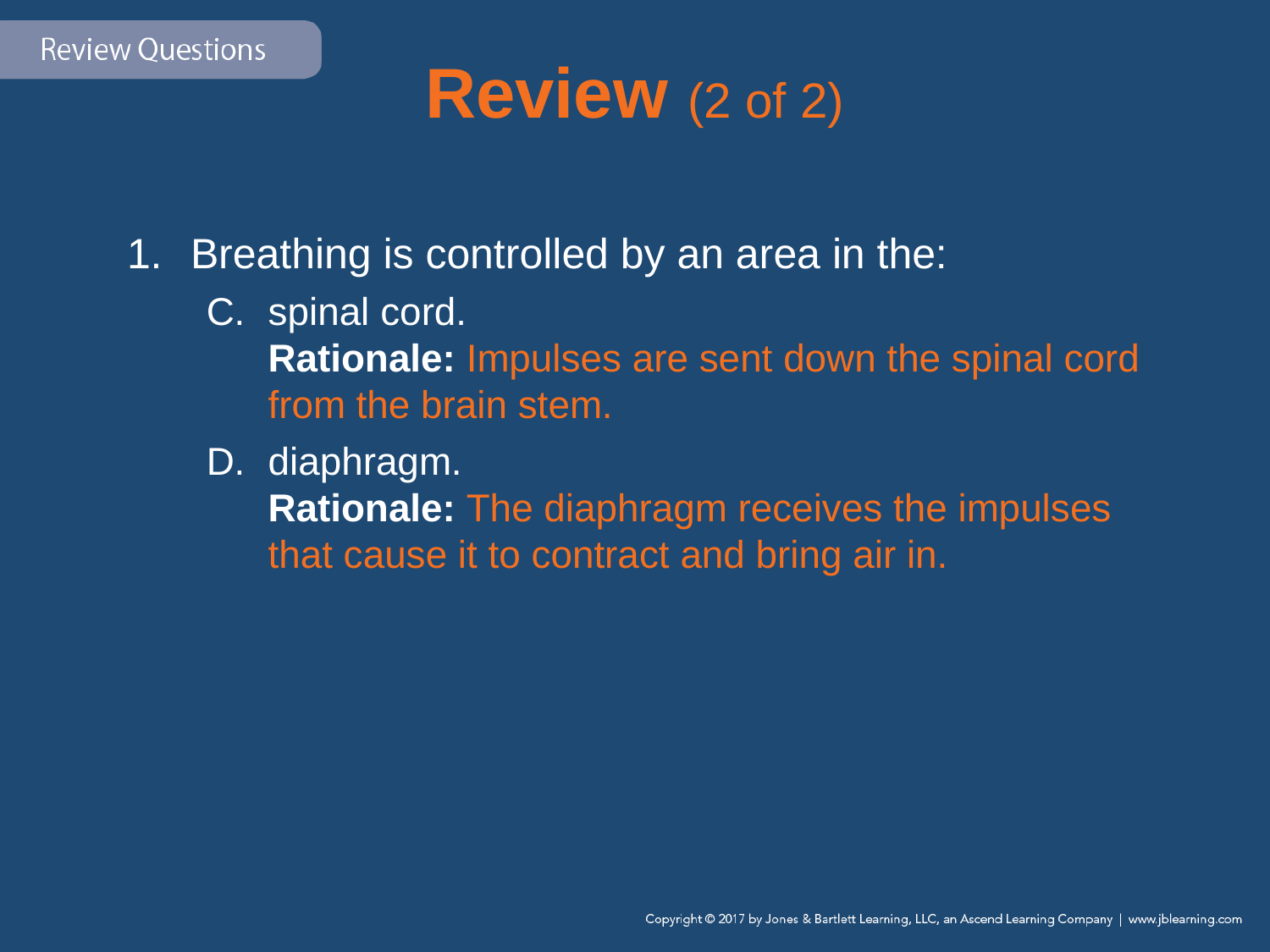

# Review (2 of 2)
Breathing is controlled by an area in the:
spinal cord.
Rationale: Impulses are sent down the spinal cord from the brain stem.
diaphragm.
Rationale: The diaphragm receives the impulses that cause it to contract and bring air in.